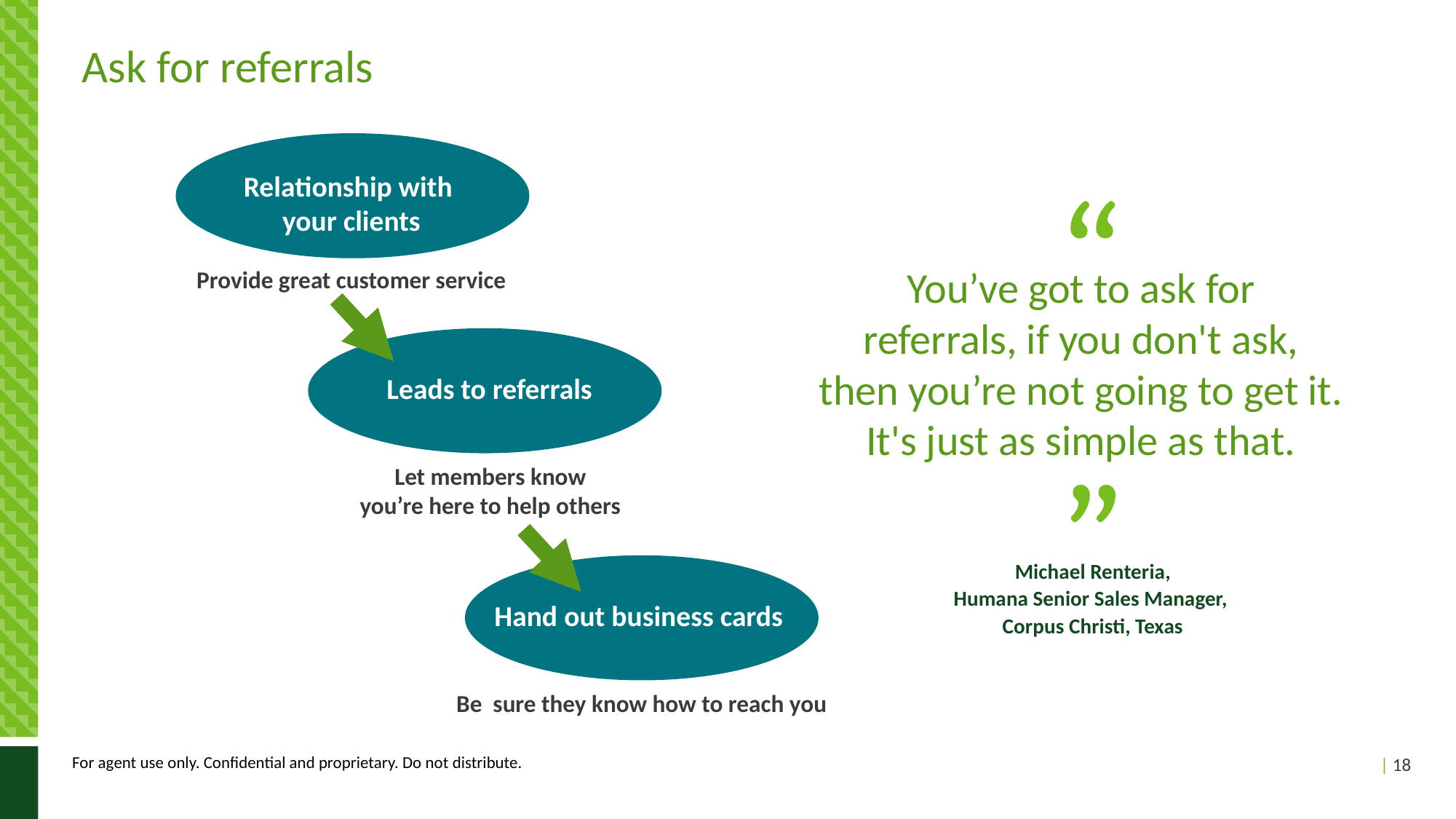

# Ask for referrals

Relationship with
your clients

You’ve got to ask for
referrals, if you don't ask,
then you’re not going to get it.
It's just as simple as that.
Provide great customer service

Leads to referrals

Let members know
you’re here to help others
Michael Renteria,
Humana Senior Sales Manager,
Corpus Christi, Texas

Hand out business cards
Be  sure they know how to reach you
For agent use only. Confidential and proprietary. Do not distribute.
| 18